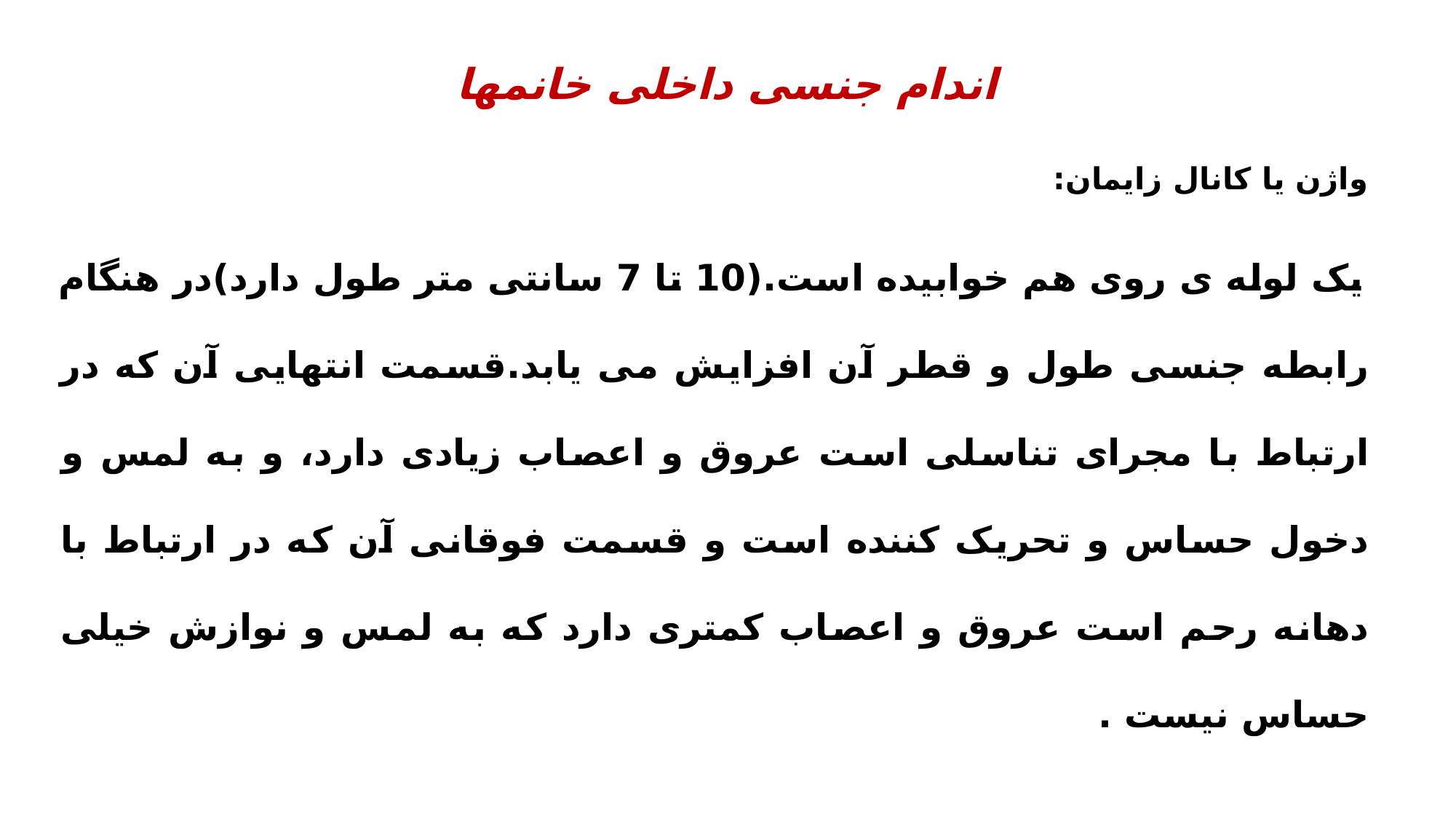

اندام جنسی داخلی خانمها
واژن یا کانال زایمان:
یک لوله ی روی هم خوابیده است.(10 تا 7 سانتی متر طول دارد)در هنگام رابطه جنسی طول و قطر آن افزایش می یابد.قسمت انتهایی آن که در ارتباط با مجرای تناسلی است عروق و اعصاب زیادی دارد، و به لمس و دخول حساس و تحریک کننده است و قسمت فوقانی آن که در ارتباط با دهانه رحم است عروق و اعصاب کمتری دارد که به لمس و نوازش خیلی حساس نیست .
11